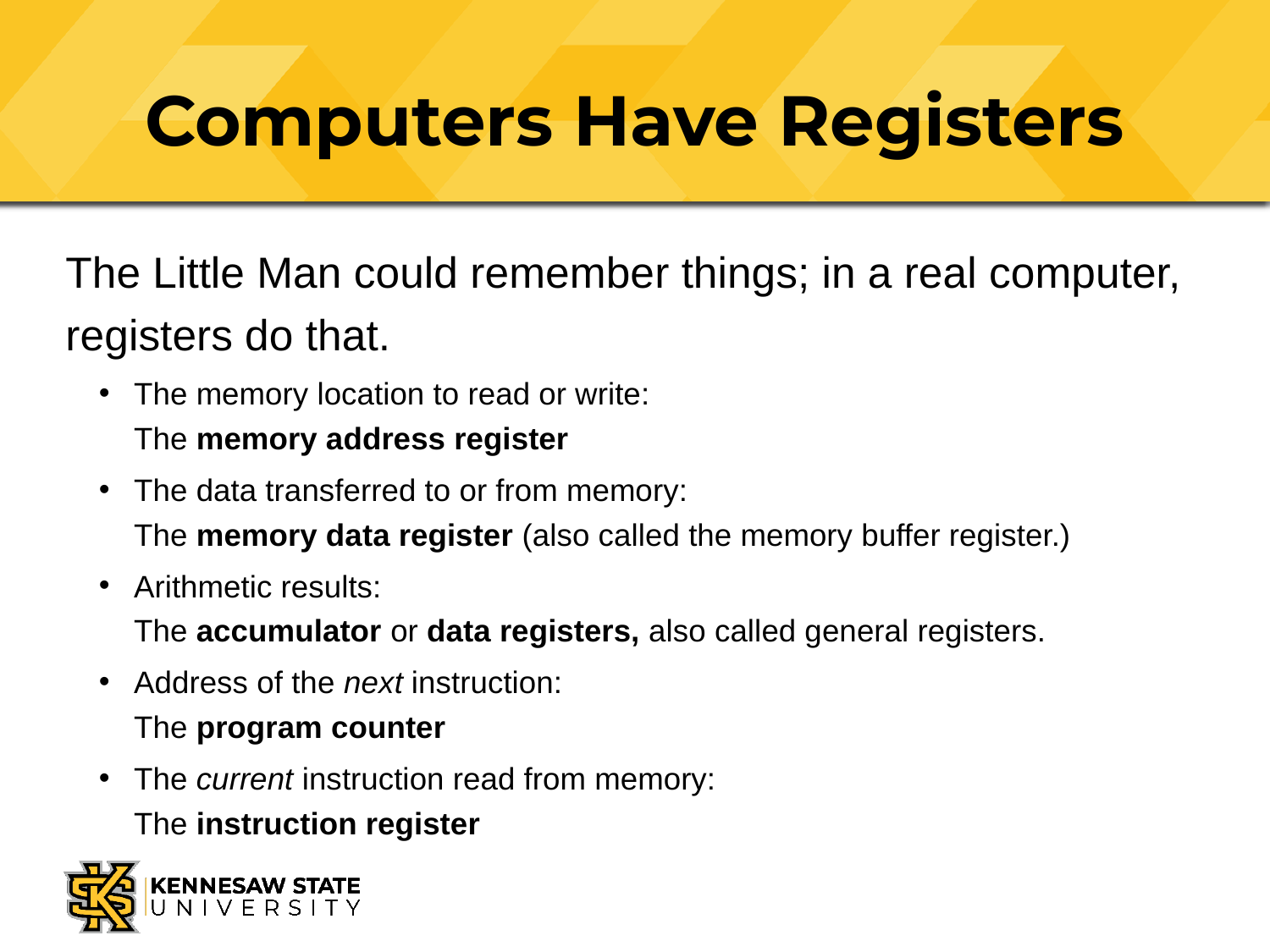

# Computers Have Registers
The Little Man could remember things; in a real computer, registers do that.
The memory location to read or write:
The memory address register
The data transferred to or from memory:
The memory data register (also called the memory buffer register.)
Arithmetic results:
The accumulator or data registers, also called general registers.
Address of the next instruction:
The program counter
The current instruction read from memory:
The instruction register